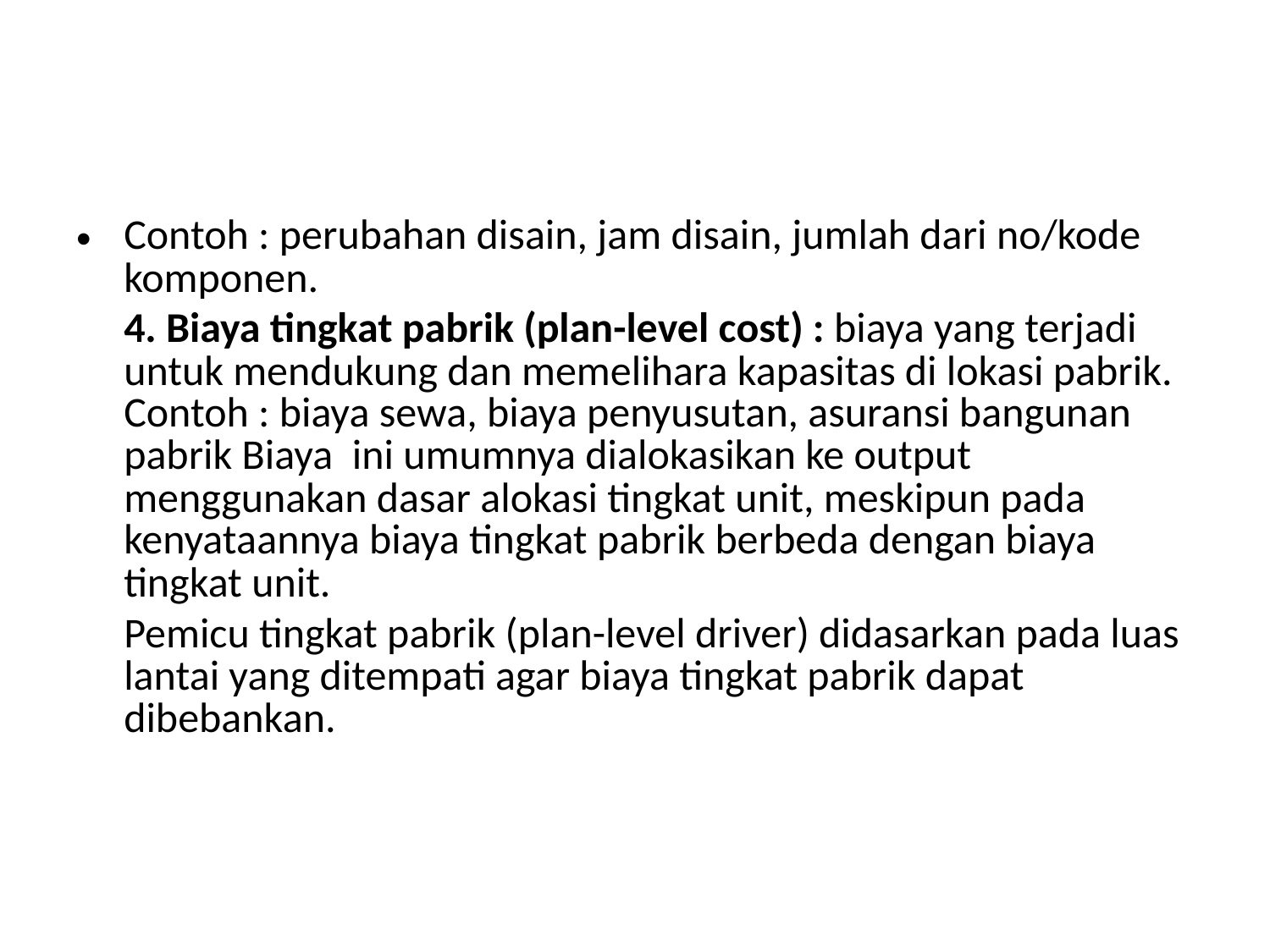

Contoh : perubahan disain, jam disain, jumlah dari no/kode komponen.
     4. Biaya tingkat pabrik (plan-level cost) : biaya yang terjadi untuk mendukung dan memelihara kapasitas di lokasi pabrik. Contoh : biaya sewa, biaya penyusutan, asuransi bangunan pabrik Biaya  ini umumnya dialokasikan ke output menggunakan dasar alokasi tingkat unit, meskipun pada kenyataannya biaya tingkat pabrik berbeda dengan biaya tingkat unit.
     Pemicu tingkat pabrik (plan-level driver) didasarkan pada luas lantai yang ditempati agar biaya tingkat pabrik dapat dibebankan.